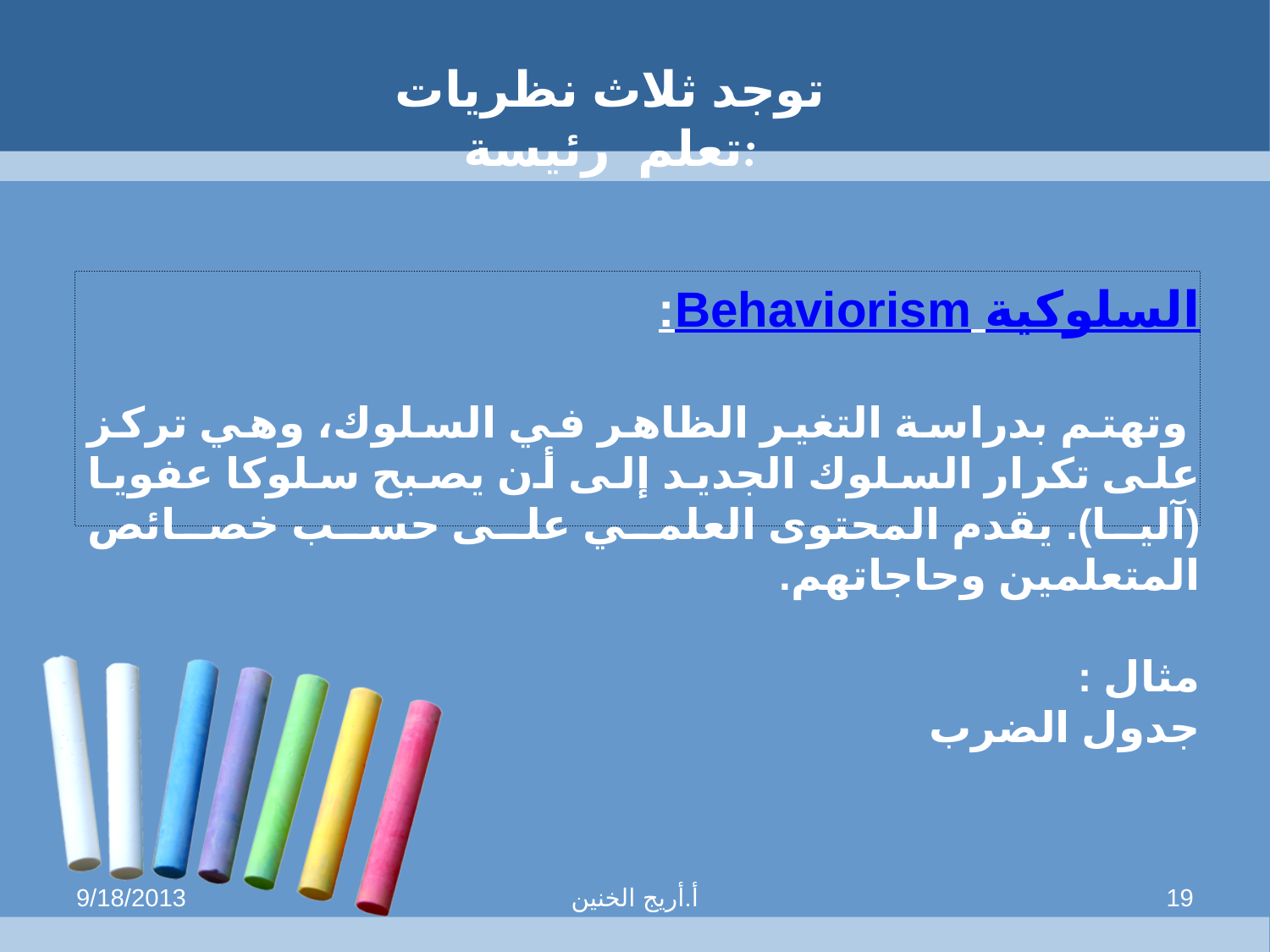

توجد ثلاث نظريات تعلم  رئيسة:

السلوكية Behaviorism:

 وتهتم بدراسة التغير الظاهر في السلوك، وهي تركز على تكرار السلوك الجديد إلى أن يصبح سلوكا عفويا (آليا). يقدم المحتوى العلمي على حسب خصائص المتعلمين وحاجاتهم.

مثال :
جدول الضرب

9/18/2013
أ.أريج الخنين
19